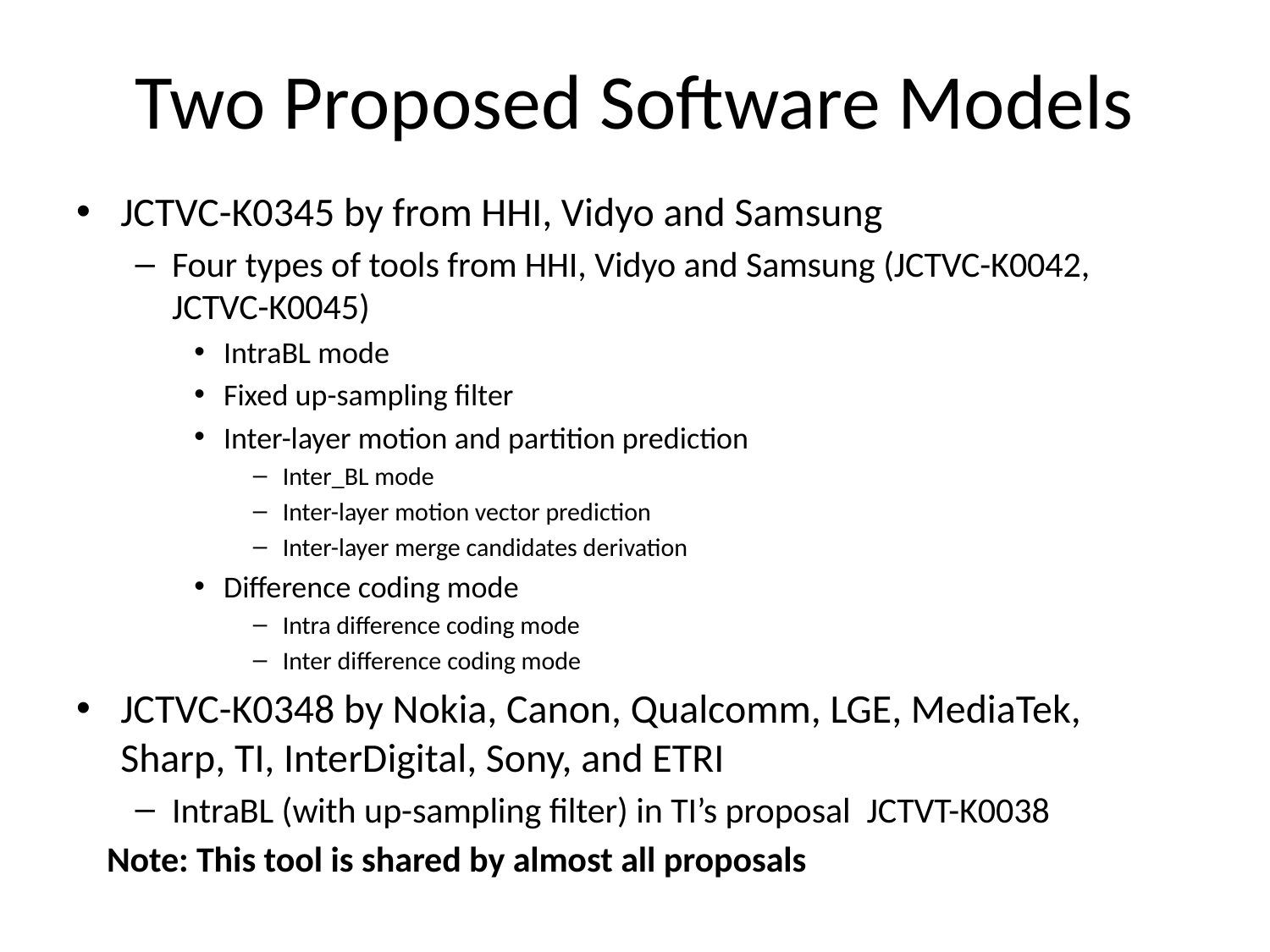

# Two Proposed Software Models
JCTVC-K0345 by from HHI, Vidyo and Samsung
Four types of tools from HHI, Vidyo and Samsung (JCTVC-K0042, JCTVC-K0045)
IntraBL mode
Fixed up-sampling filter
Inter-layer motion and partition prediction
Inter_BL mode
Inter-layer motion vector prediction
Inter-layer merge candidates derivation
Difference coding mode
Intra difference coding mode
Inter difference coding mode
JCTVC-K0348 by Nokia, Canon, Qualcomm, LGE, MediaTek, Sharp, TI, InterDigital, Sony, and ETRI
IntraBL (with up-sampling filter) in TI’s proposal  JCTVT-K0038
Note: This tool is shared by almost all proposals